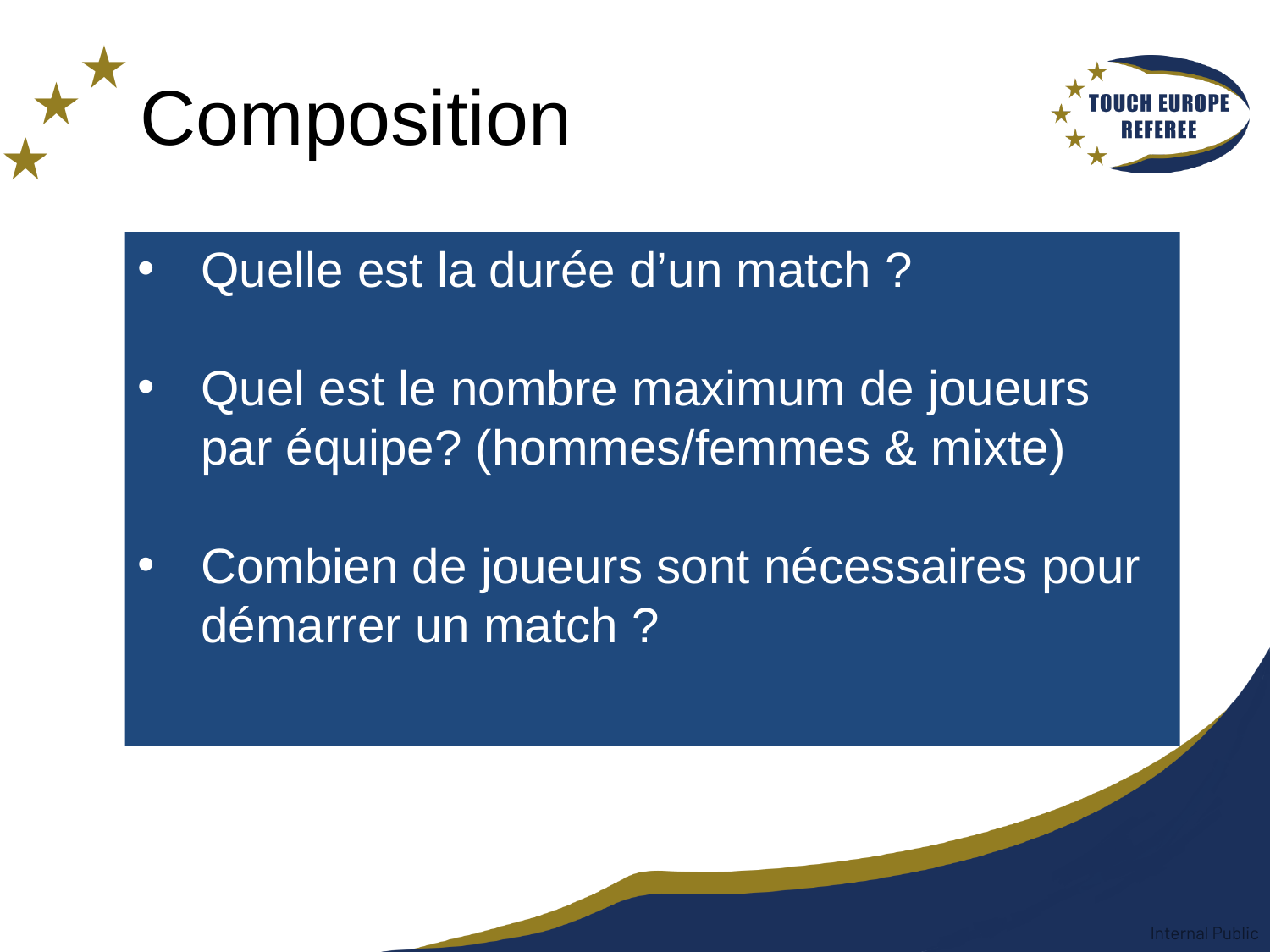

# Composition
Quelle est la durée d’un match ?

Quel est le nombre maximum de joueurs par équipe? (hommes/femmes & mixte)

Combien de joueurs sont nécessaires pour démarrer un match ?